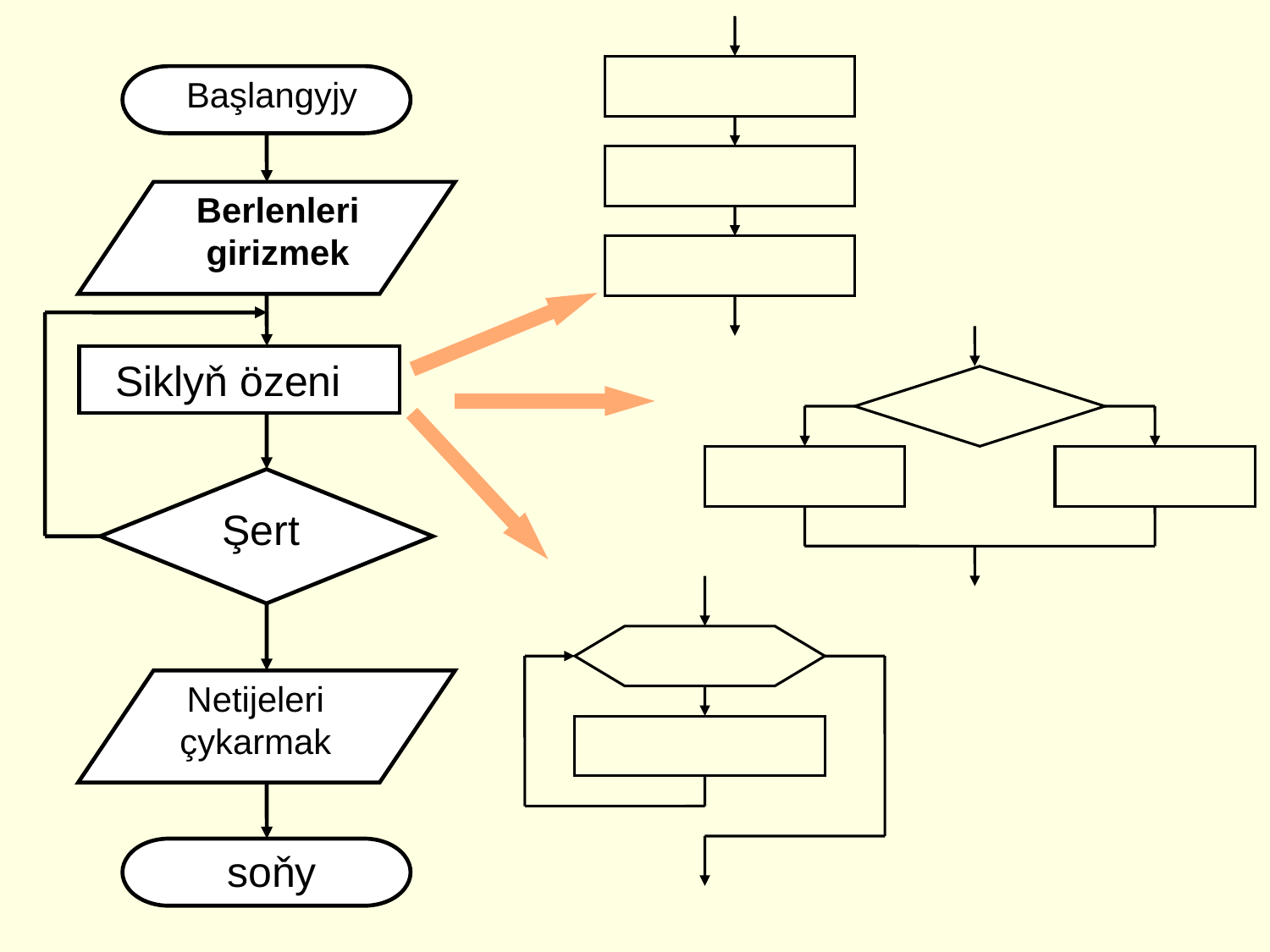

Başlangyjy

Berlenleri girizmek

  Siklyň özeni

Şert

Netijeleri çykarmak

soňy